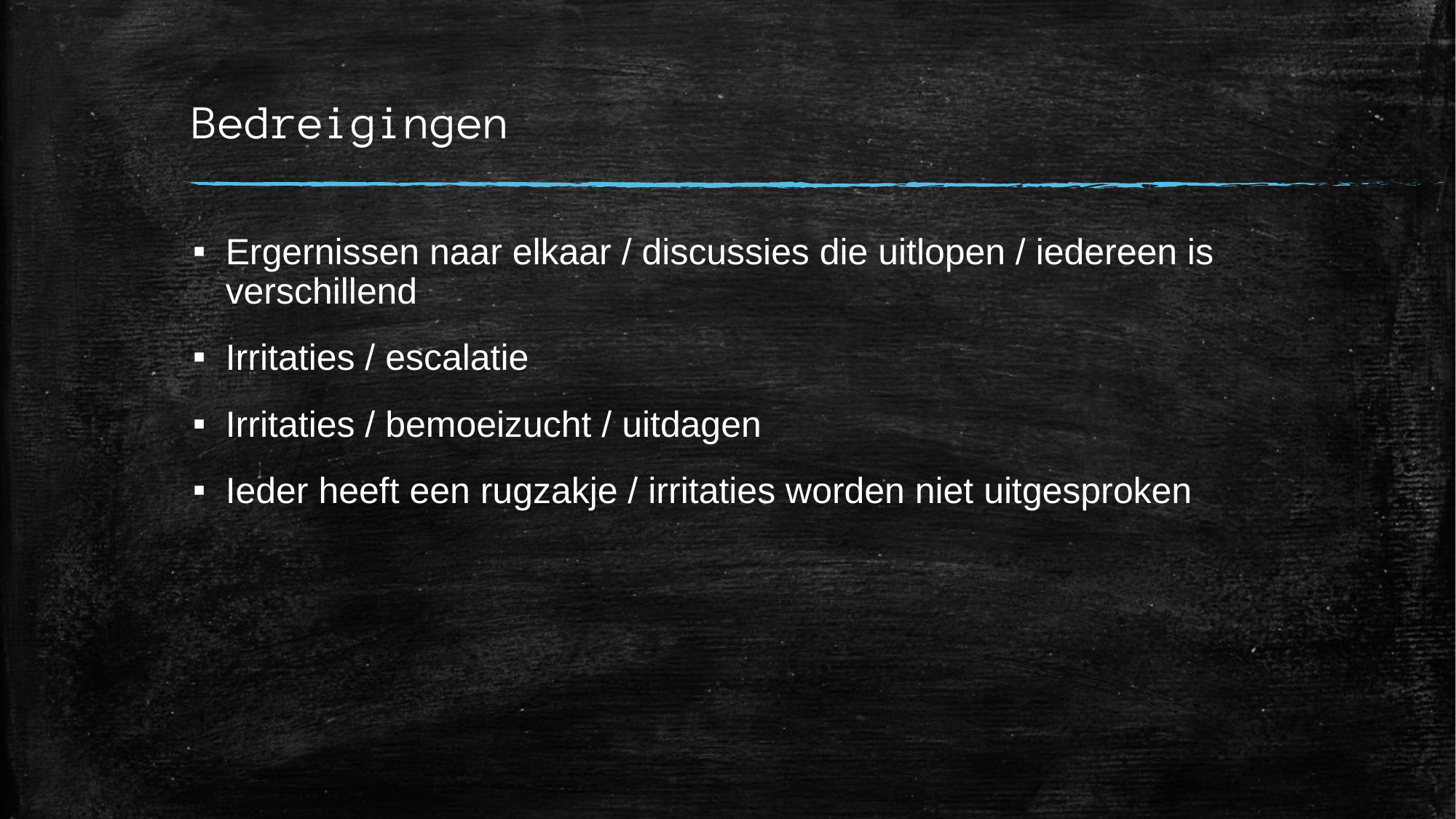

# Bedreigingen
Ergernissen naar elkaar / discussies die uitlopen / iedereen is verschillend
Irritaties / escalatie
Irritaties / bemoeizucht / uitdagen
Ieder heeft een rugzakje / irritaties worden niet uitgesproken